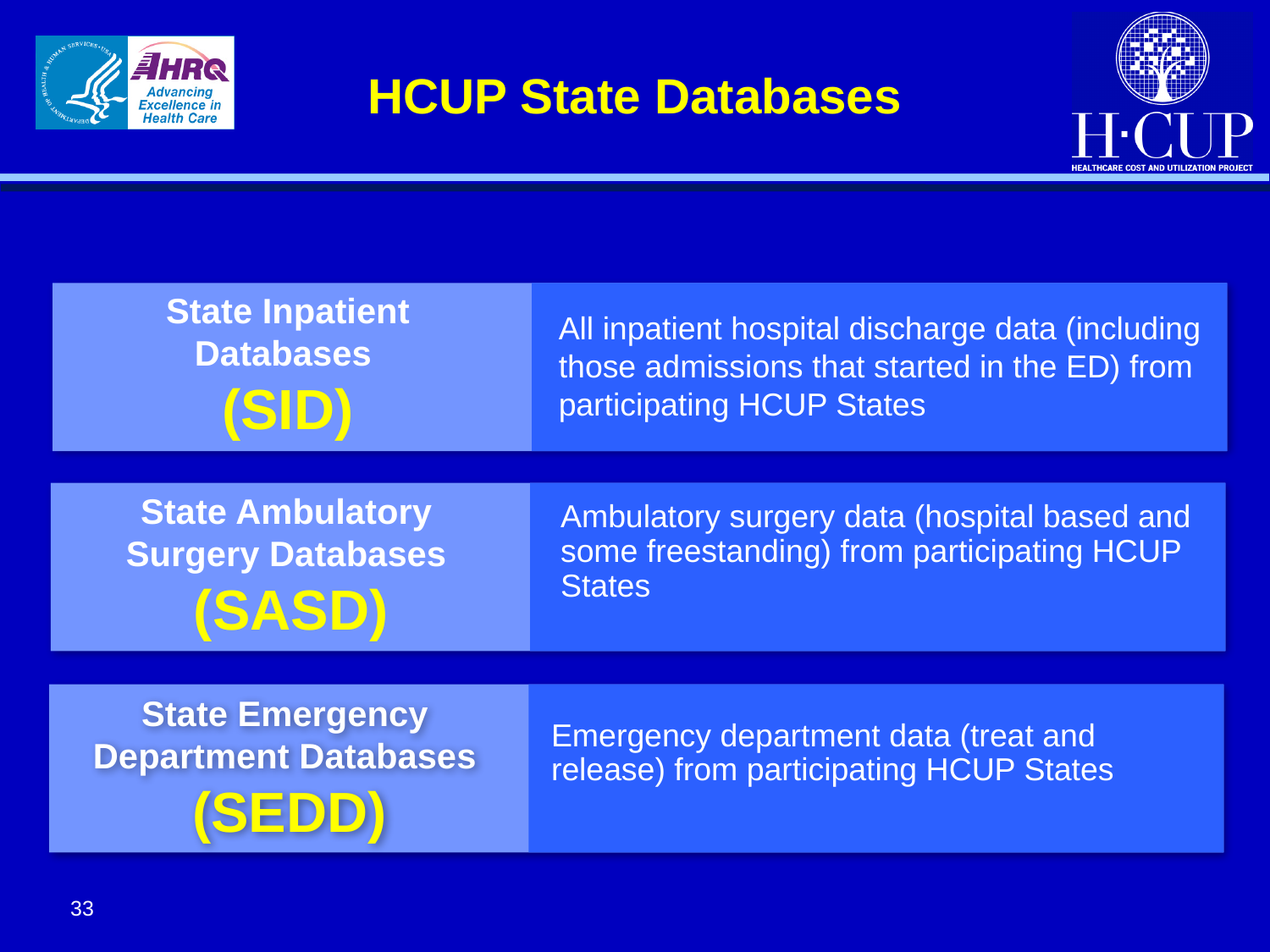

HCUP State Databases
State Inpatient
Databases
(SID)

All inpatient hospital discharge data (including those admissions that started in the ED) from participating HCUP States

State Ambulatory
Surgery Databases
(SASD)

Ambulatory surgery data (hospital based and some freestanding) from participating HCUP States

State Emergency
Department Databases
(SEDD)
Emergency department data (treat and release) from participating HCUP States

33